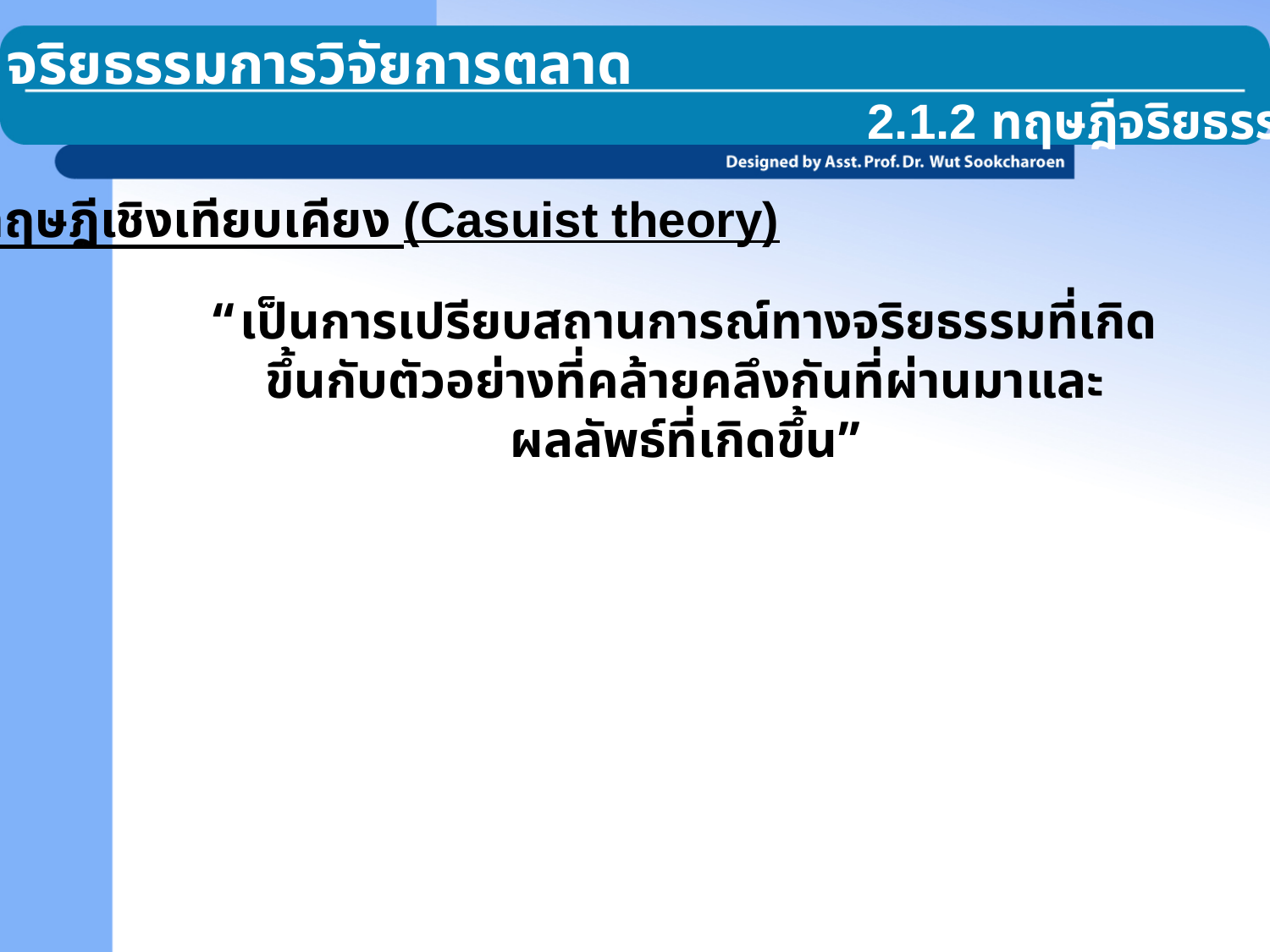

2.1 จริยธรรมการวิจัยการตลาด
2.1.2 ทฤษฎีจริยธรรม
ทฤษฎีเชิงเทียบเคียง (Casuist theory)
“เป็นการเปรียบสถานการณ์ทางจริยธรรมที่เกิดขึ้นกับตัวอย่างที่คล้ายคลึงกันที่ผ่านมาและผลลัพธ์ที่เกิดขึ้น”